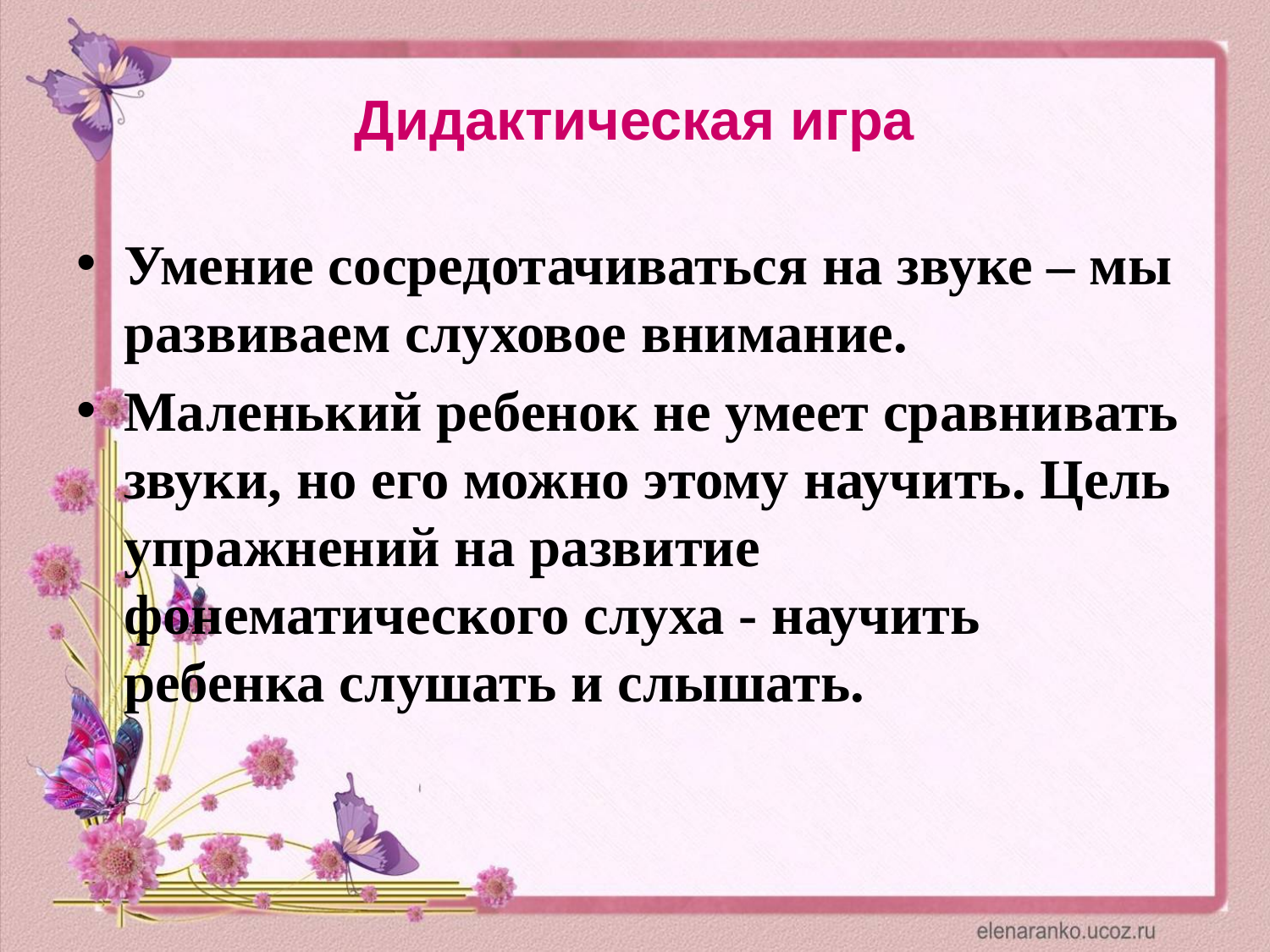

Дидактическая игра
Умение сосредотачиваться на звуке – мы развиваем слуховое внимание.
Маленький ребенок не умеет сравнивать звуки, но его можно этому научить. Цель упражнений на развитие фонематического слуха - научить ребенка слушать и слышать.